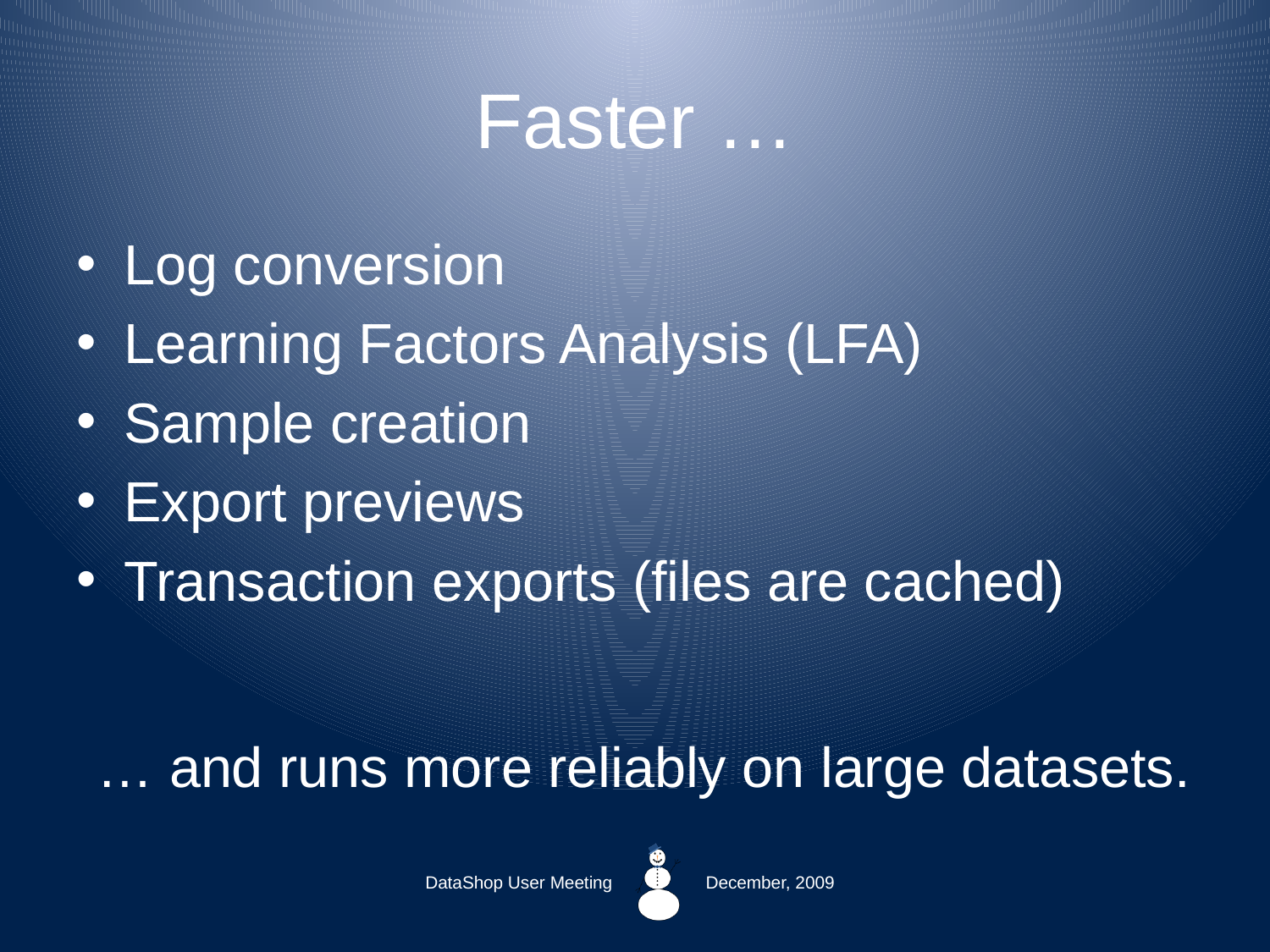

# Faster …
Log conversion
Learning Factors Analysis (LFA)
Sample creation
Export previews
Transaction exports (files are cached)

… and runs more reliably on large datasets.